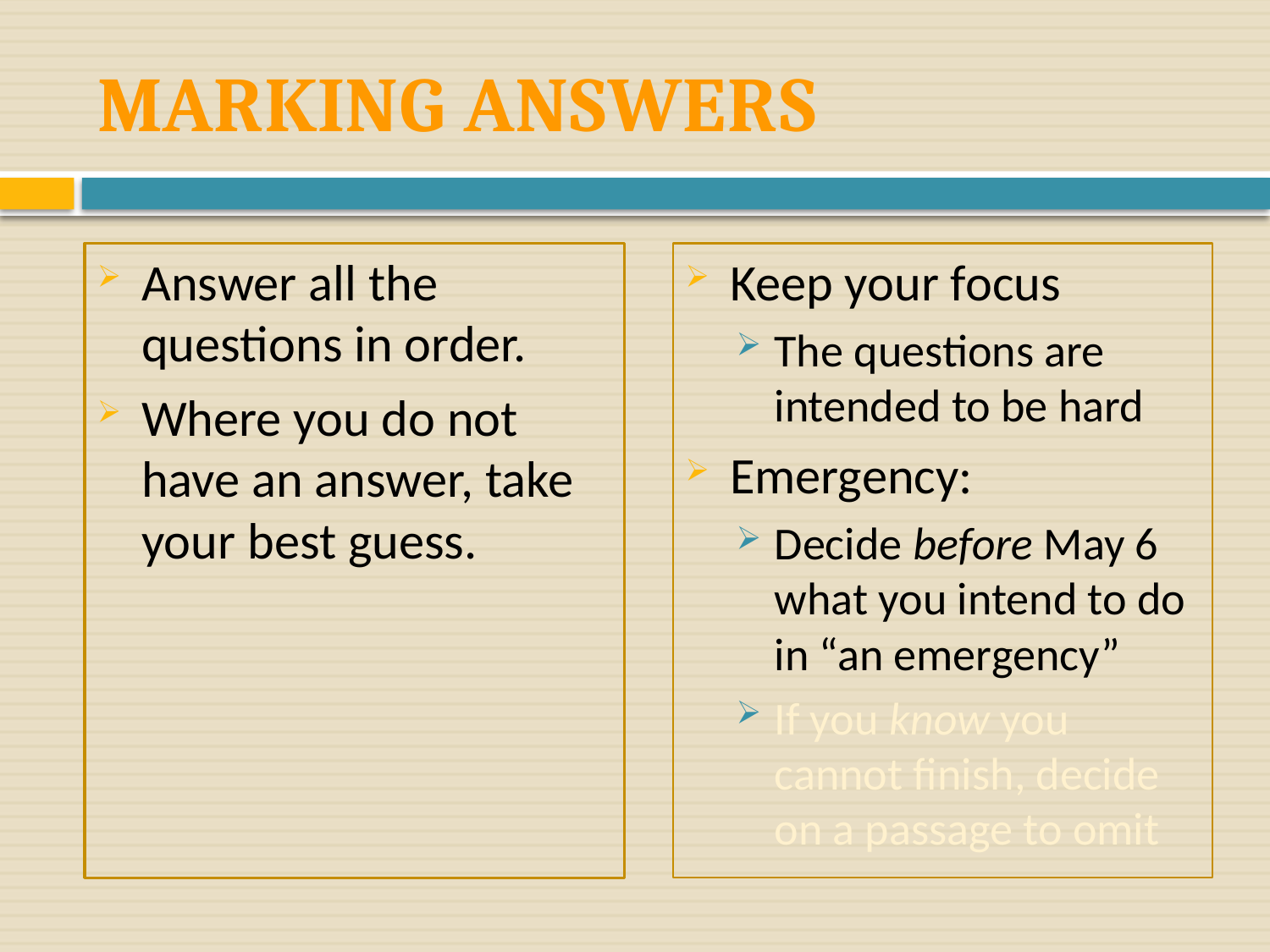

# MARKING ANSWERS
Answer all the questions in order.
Where you do not have an answer, take your best guess.

Keep your focus
The questions are intended to be hard
Emergency:
Decide before May 6 what you intend to do in “an emergency”
If you know you cannot finish, decide on a passage to omit